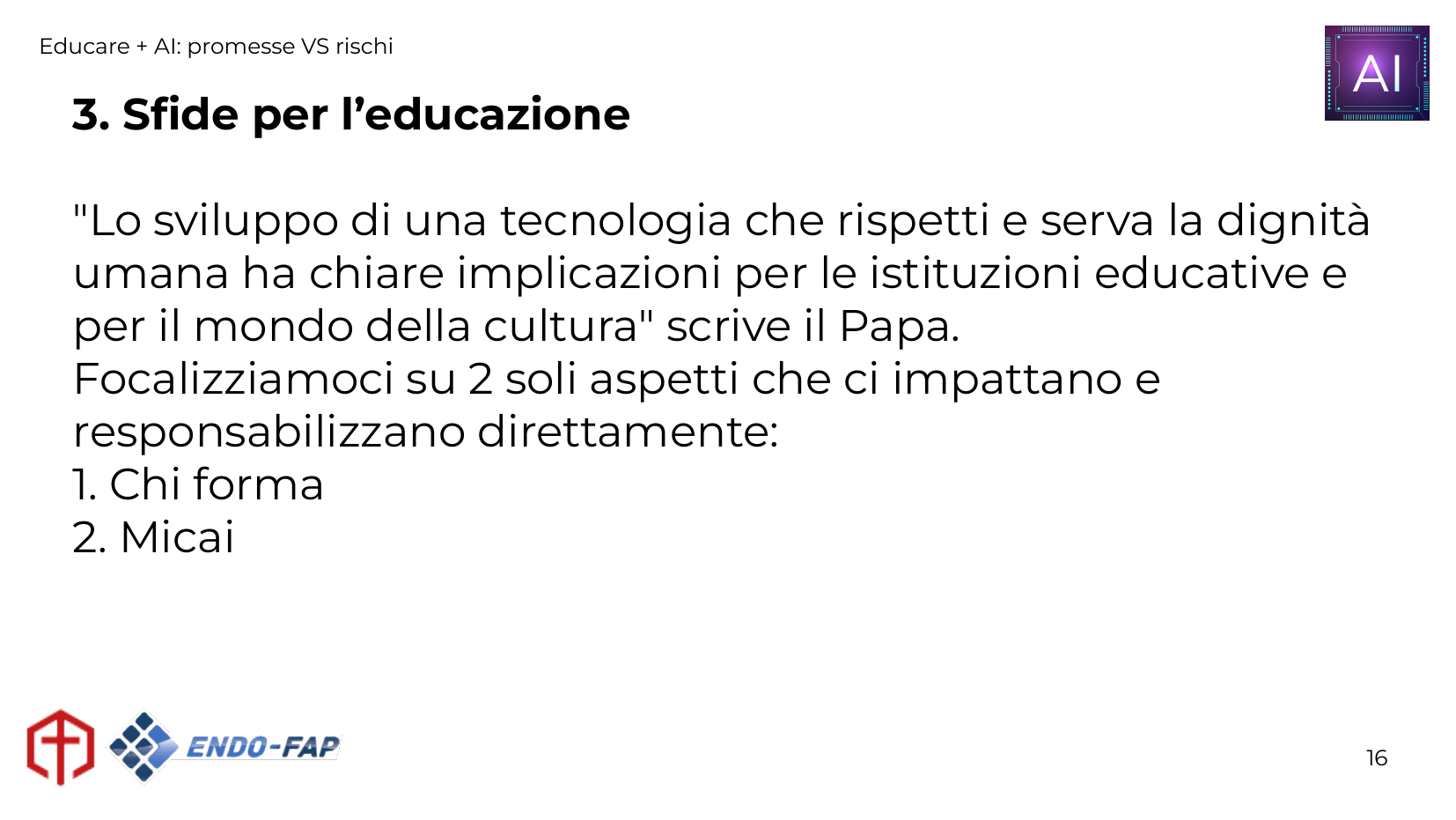

# 3. Sfide per l’educazione
"Lo sviluppo di una tecnologia che rispetti e serva la dignità umana ha chiare implicazioni per le istituzioni educative e per il mondo della cultura" scrive il Papa.
Focalizziamoci su 2 soli aspetti che ci impattano e responsabilizzano direttamente:
1. Chi forma
2. Micai